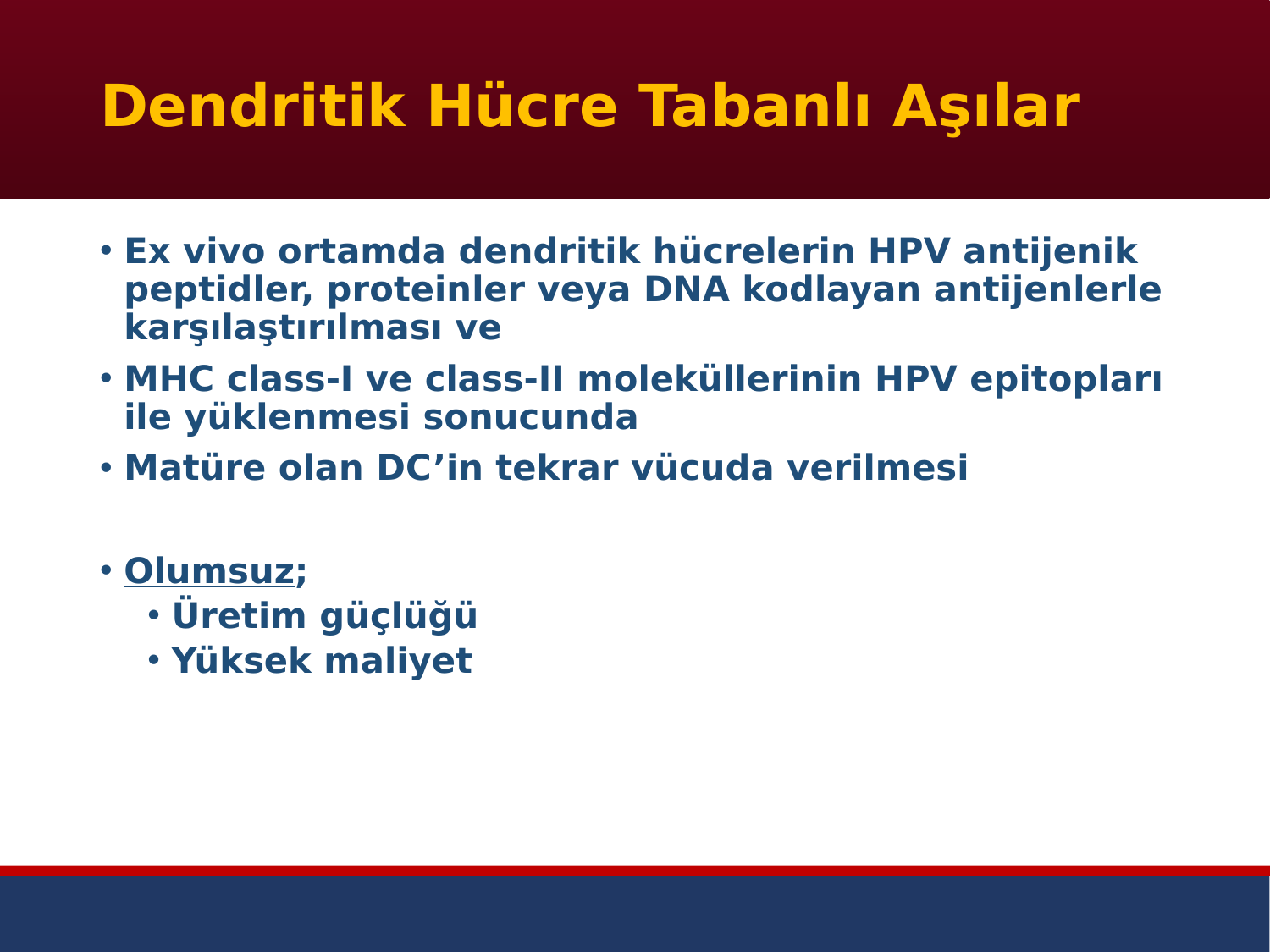

# Dendritik Hücre Tabanlı Aşılar
Ex vivo ortamda dendritik hücrelerin HPV antijenik peptidler, proteinler veya DNA kodlayan antijenlerle karşılaştırılması ve
MHC class-I ve class-II moleküllerinin HPV epitopları ile yüklenmesi sonucunda
Matüre olan DC’in tekrar vücuda verilmesi

Olumsuz;
Üretim güçlüğü
Yüksek maliyet